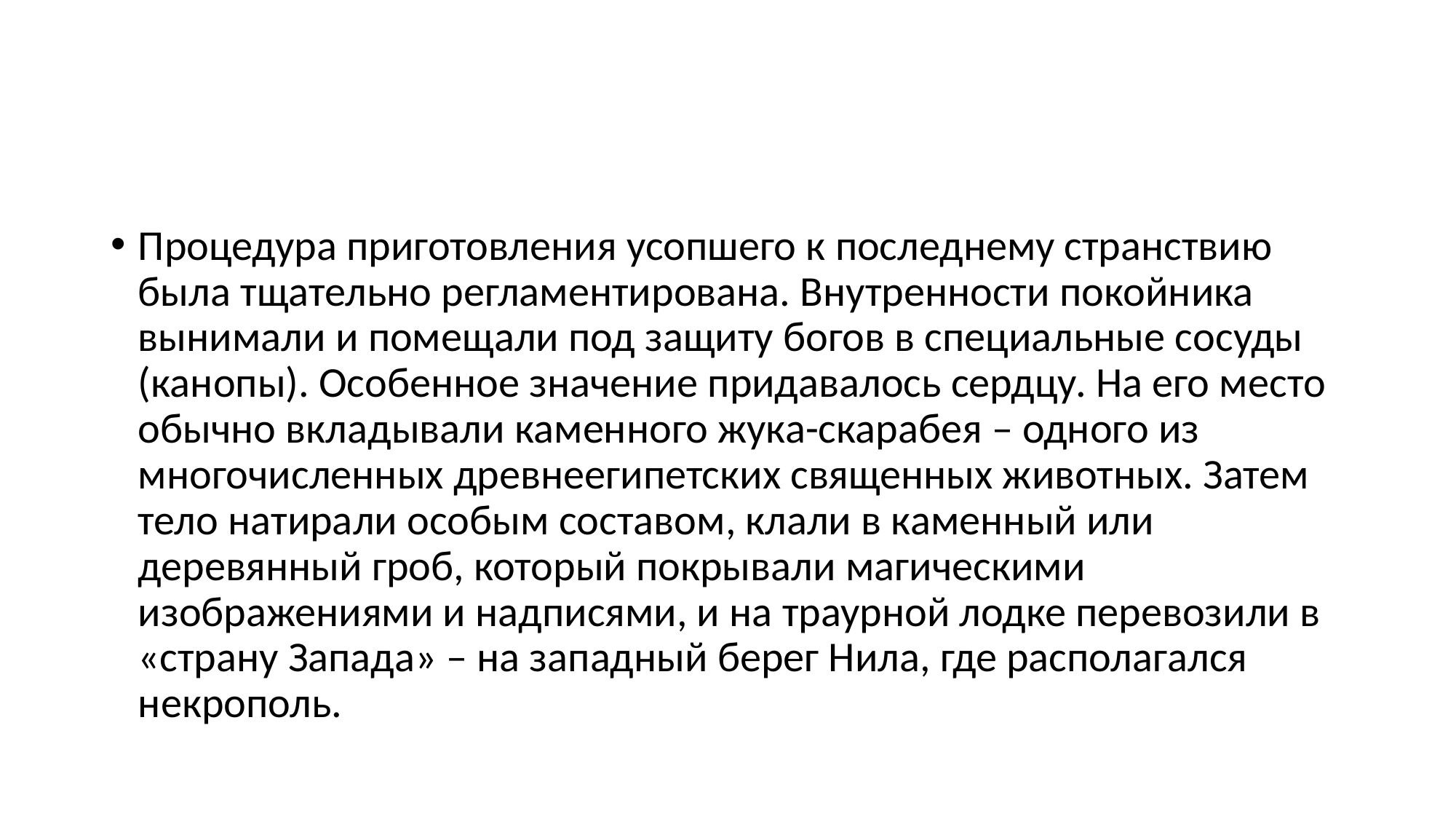

#
Процедура приготовления усопшего к последнему странствию была тщательно регламентирована. Внутренности покойника вынимали и помещали под защиту богов в специальные сосуды (канопы). Особенное значение придавалось сердцу. На его место обычно вкладывали каменного жука-скарабея – одного из многочисленных древнеегипетских священных животных. Затем тело натирали особым составом, клали в каменный или деревянный гроб, который покрывали магическими изображениями и надписями, и на траурной лодке перевозили в «страну Запада» – на западный берег Нила, где располагался некрополь.